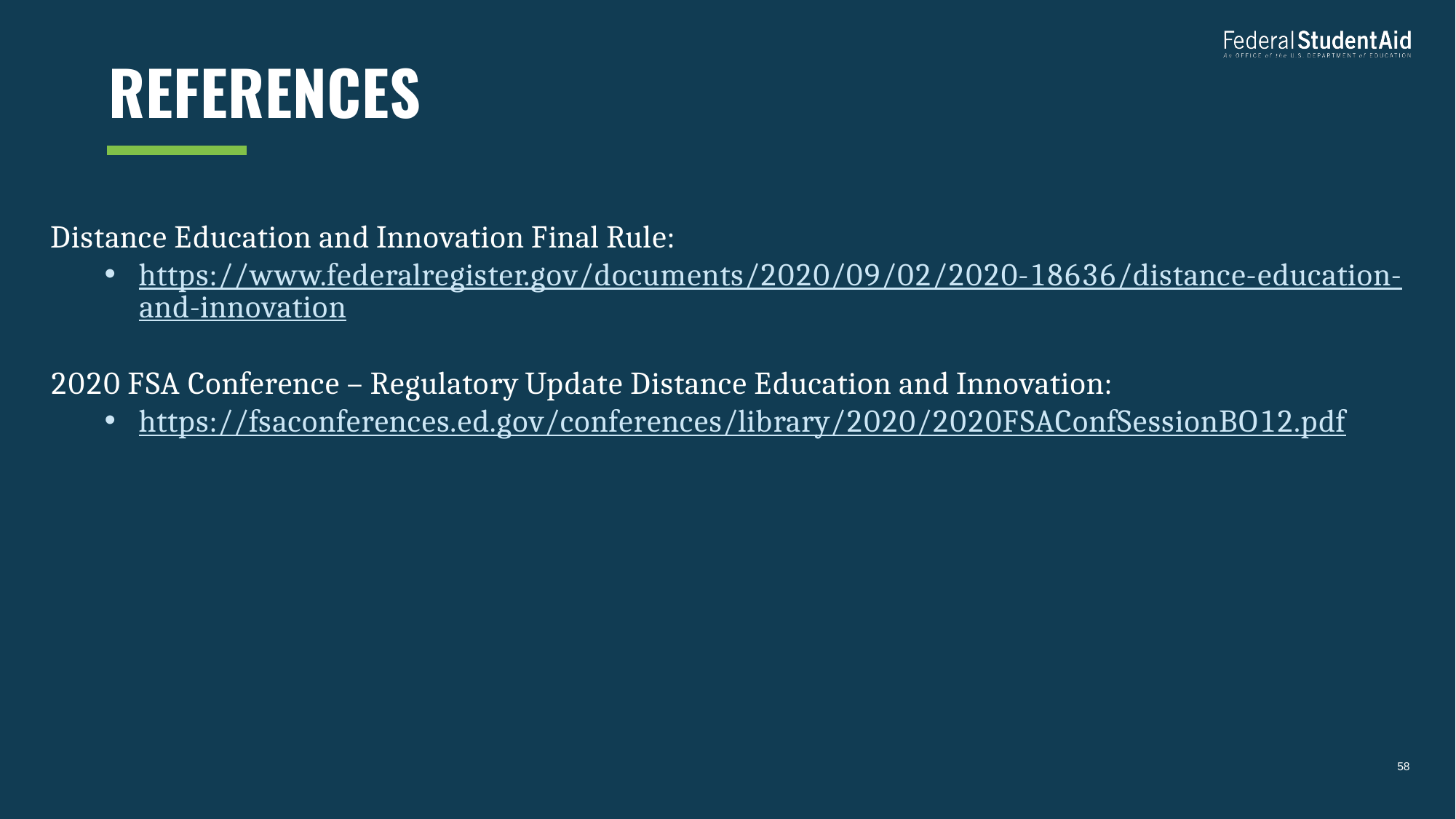

# References

Distance Education and Innovation Final Rule:
https://www.federalregister.gov/documents/2020/09/02/2020-18636/distance-education-and-innovation

2020 FSA Conference – Regulatory Update Distance Education and Innovation:
https://fsaconferences.ed.gov/conferences/library/2020/2020FSAConfSessionBO12.pdf

58